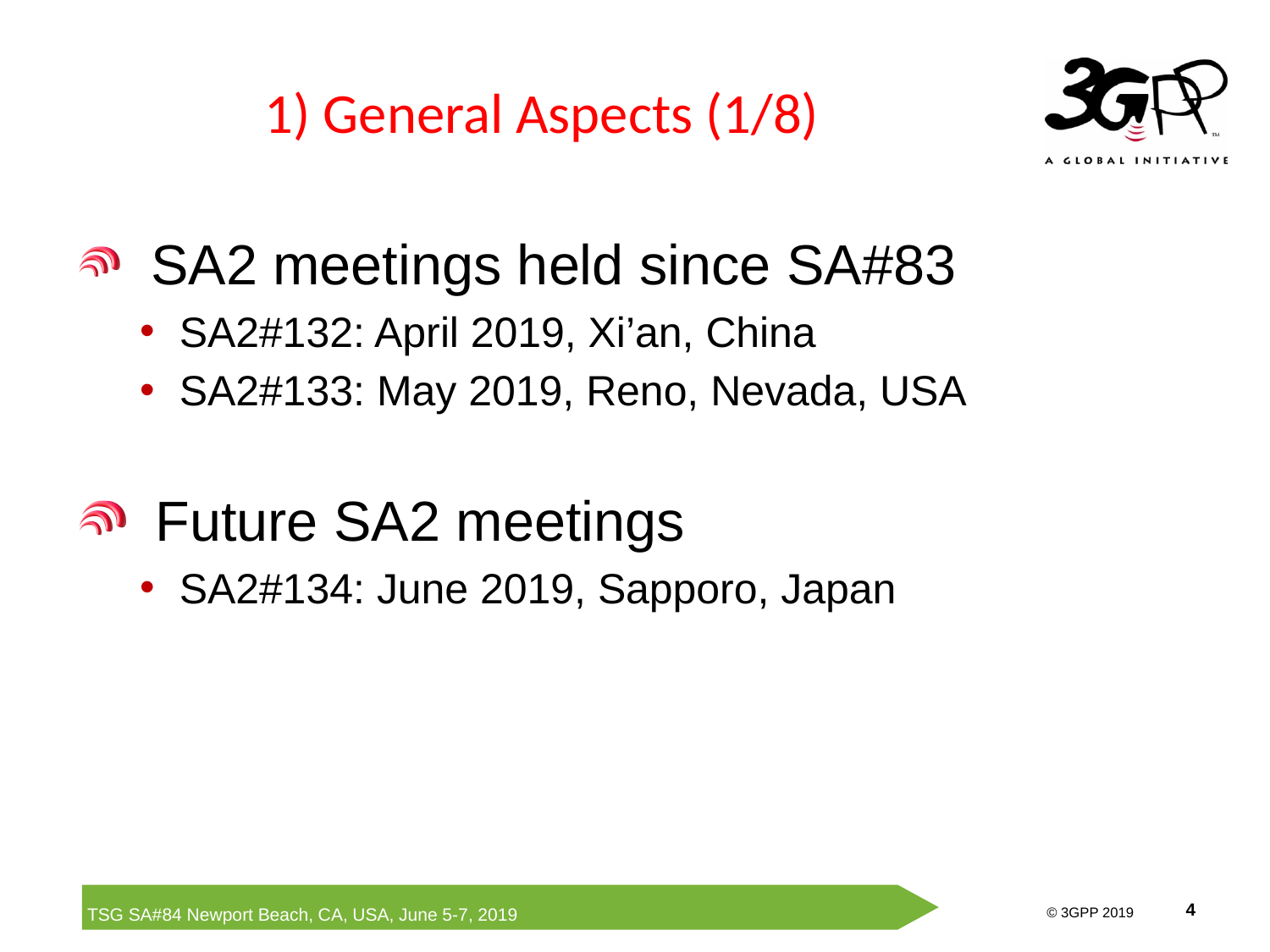

# 1) General Aspects (1/8)
 SA2 meetings held since SA#83
SA2#132: April 2019, Xi’an, China
SA2#133: May 2019, Reno, Nevada, USA

 Future SA2 meetings
SA2#134: June 2019, Sapporo, Japan